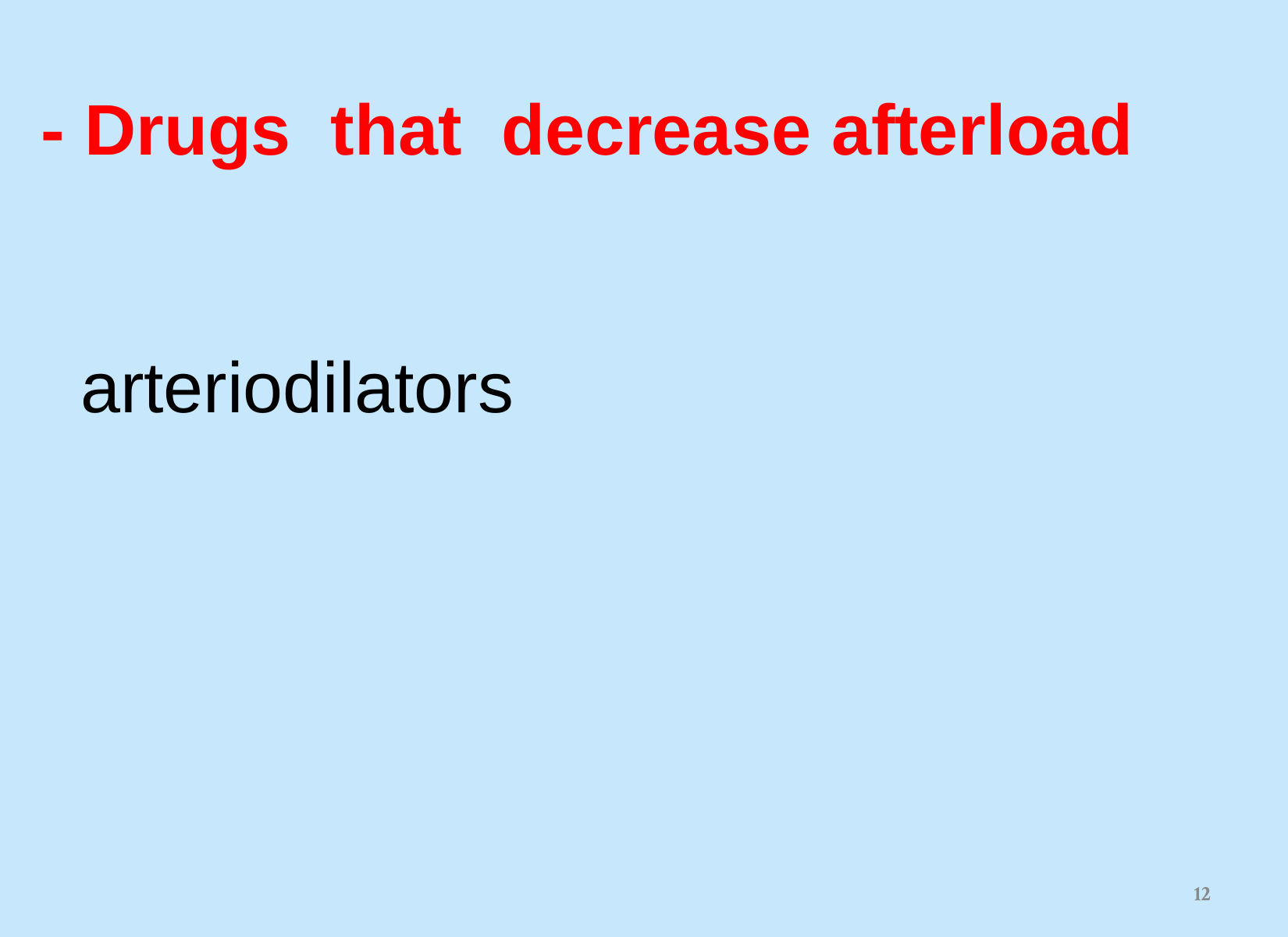

- Drugs  that  decrease afterload

  arteriodilators

12